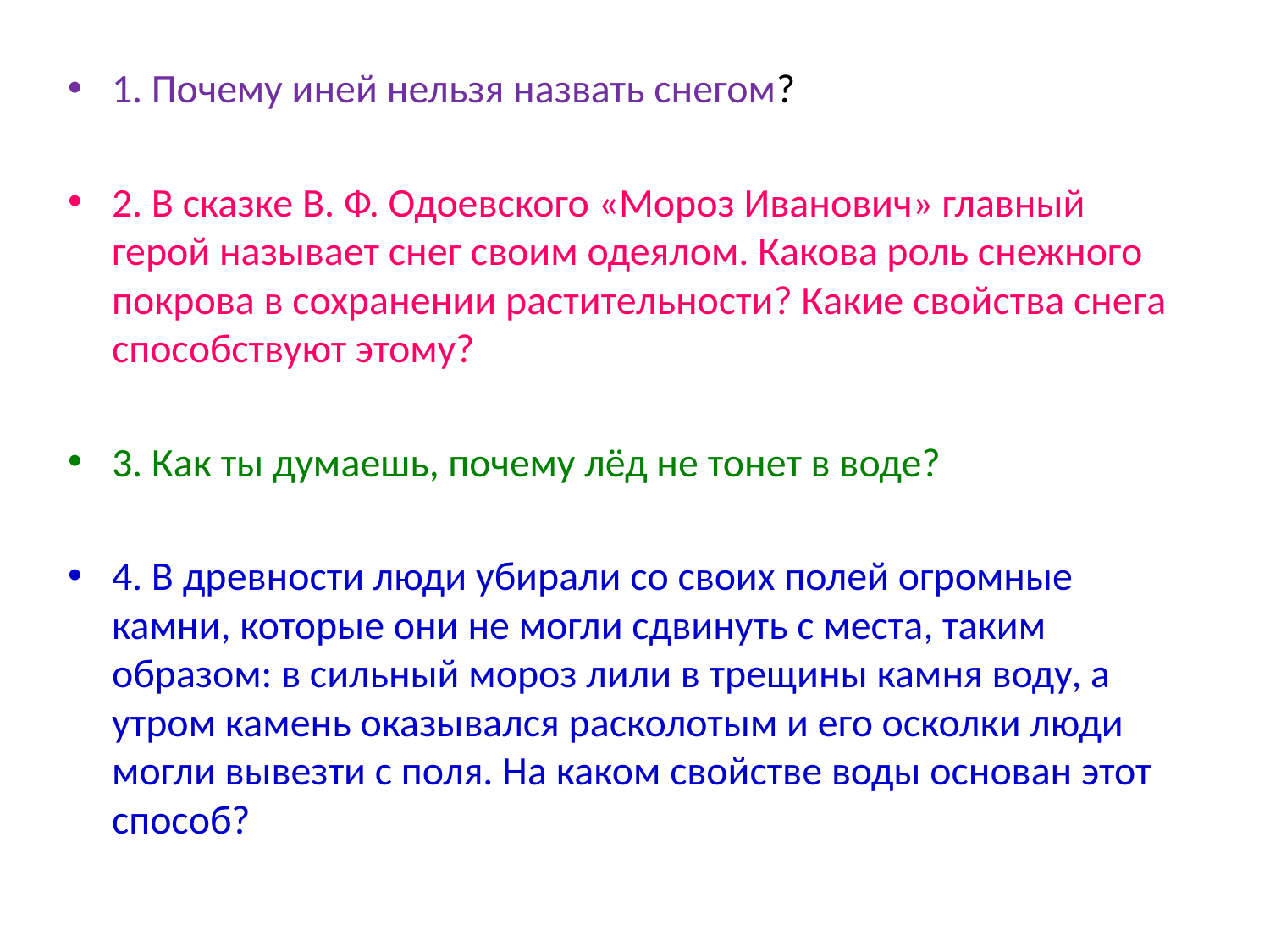

1. Почему иней нельзя назвать снегом?

2. В сказке В. Ф. Одоевского «Мороз Иванович» главный герой называет снег своим одеялом. Какова роль снежного покрова в сохранении растительности? Какие свойства снега способствуют этому?

3. Как ты думаешь, почему лёд не тонет в воде?

4. В древности люди убирали со своих полей огромные камни, которые они не могли сдвинуть с места, таким образом: в сильный мороз лили в трещины камня воду, а утром камень оказывался расколотым и его осколки люди могли вывезти с поля. На каком свойстве воды основан этот способ?